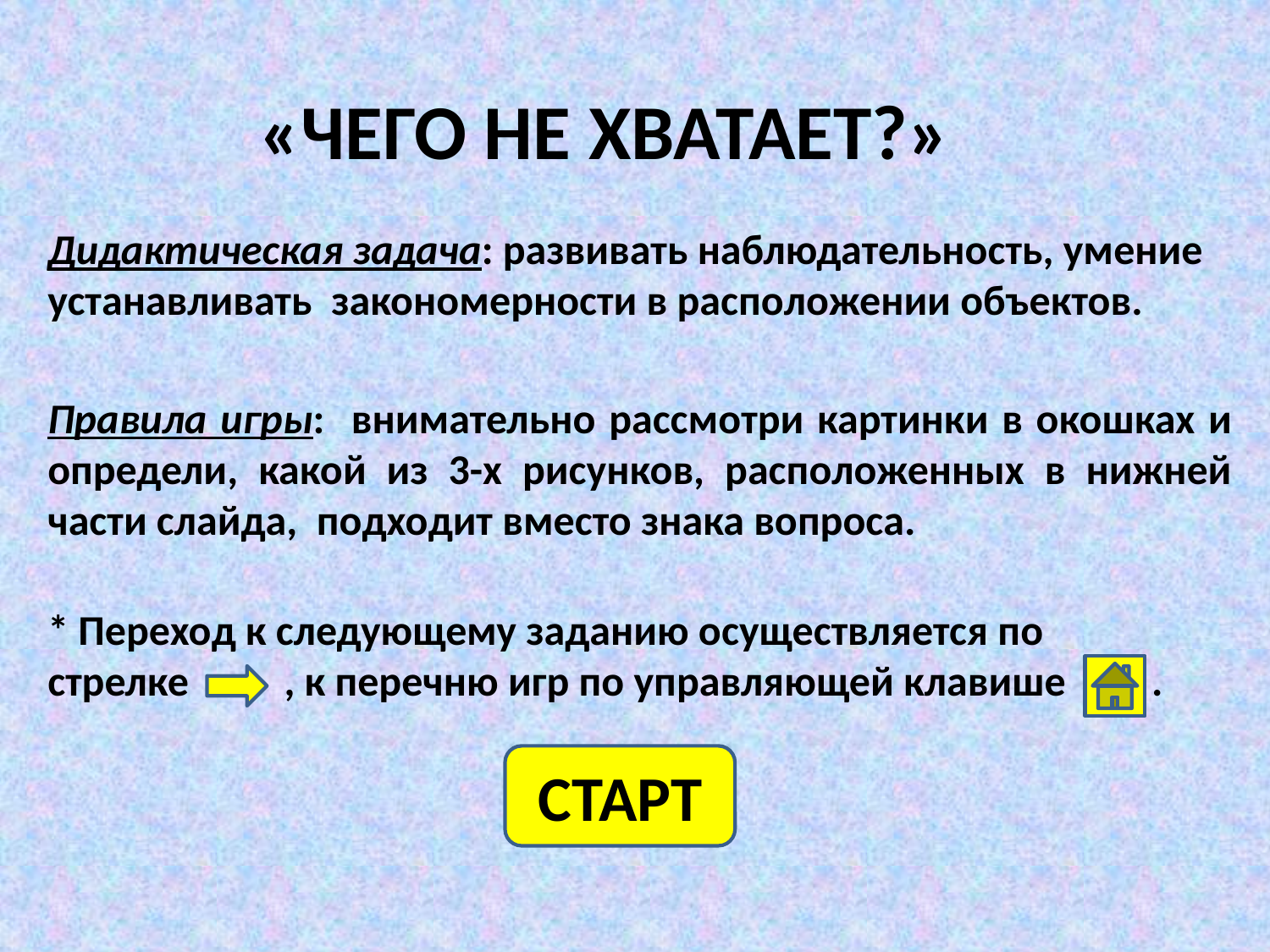

# «ЧЕГО НЕ ХВАТАЕТ?»
Дидактическая задача: развивать наблюдательность, умение устанавливать  закономерности в расположении объектов.

Правила игры:  внимательно рассмотри картинки в окошках и определи, какой из 3-х рисунков, расположенных в нижней части слайда,  подходит вместо знака вопроса.
* Переход к следующему заданию осуществляется по
стрелке          , к перечню игр по управляющей клавише         .

СТАРТ